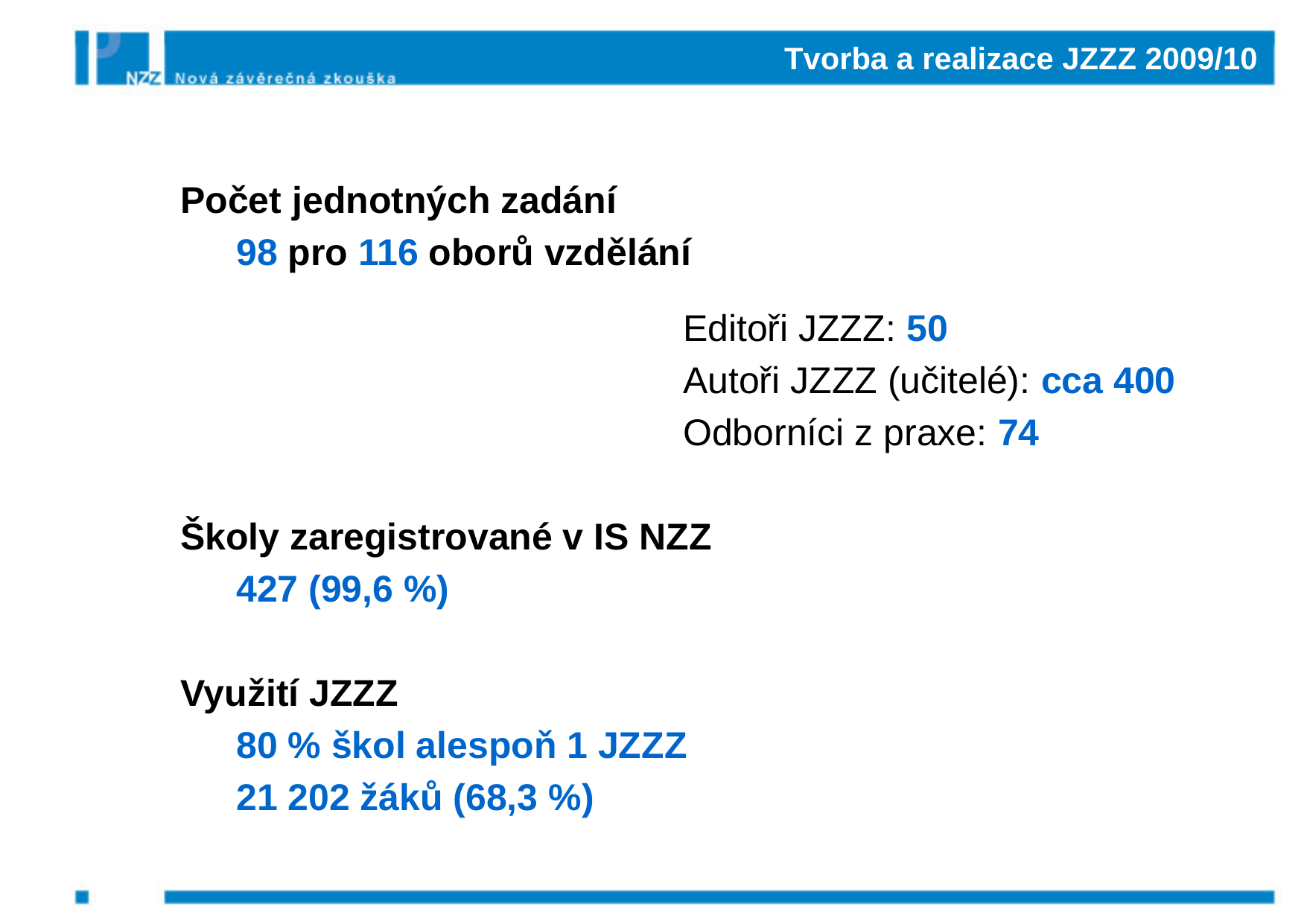

# Tvorba a realizace JZZZ 2009/10

Počet jednotných zadání
	98 pro 116 oborů vzdělání

					Editoři JZZZ: 50
					Autoři JZZZ (učitelé): cca 400
					Odborníci z praxe: 74

Školy zaregistrované v IS NZZ
	427 (99,6 %)

Využití JZZZ
	80 % škol alespoň 1 JZZZ
	21 202 žáků (68,3 %)